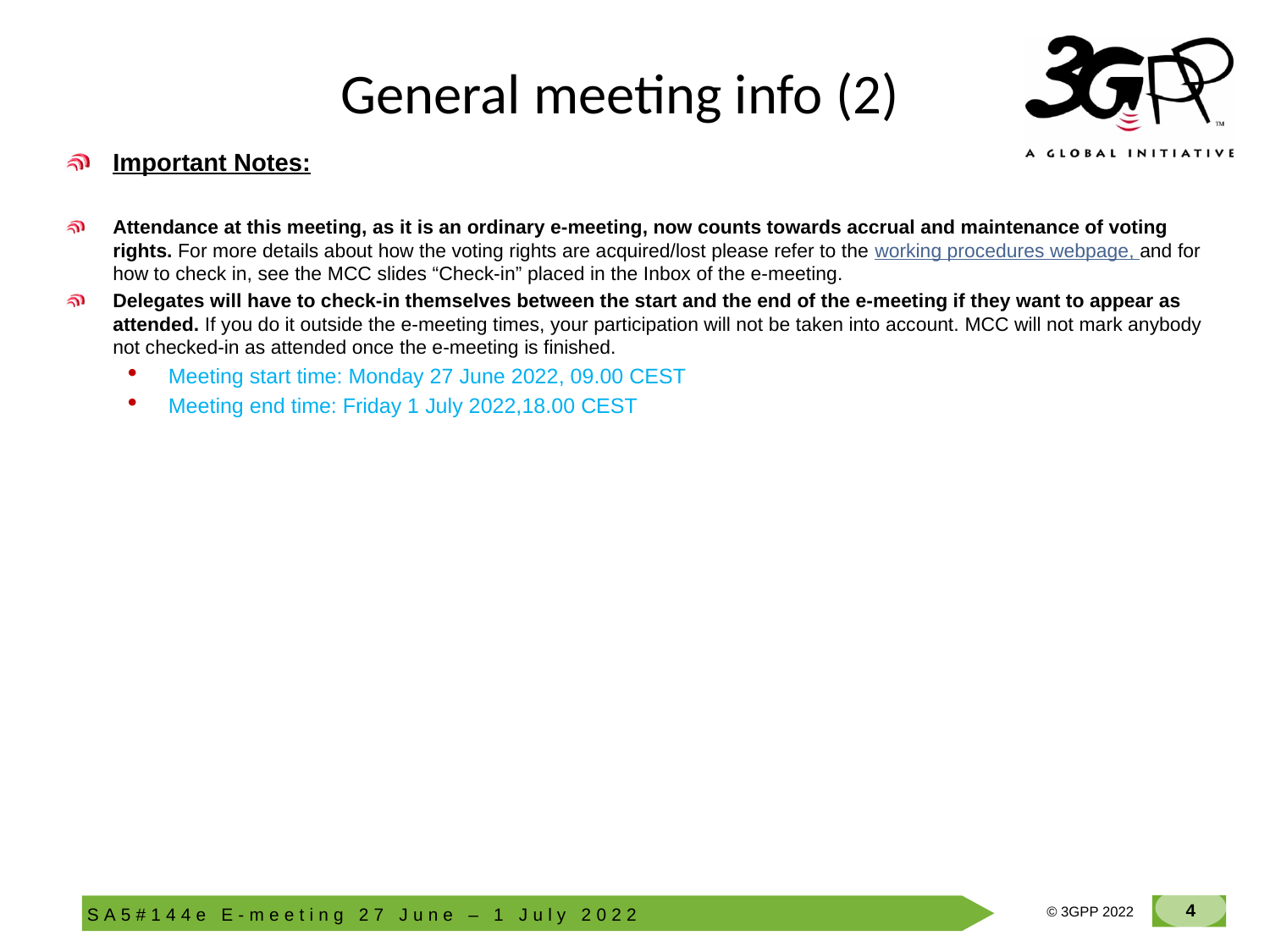

# General meeting info (2)
Important Notes:

Attendance at this meeting, as it is an ordinary e-meeting, now counts towards accrual and maintenance of voting rights. For more details about how the voting rights are acquired/lost please refer to the working procedures webpage, and for how to check in, see the MCC slides “Check-in” placed in the Inbox of the e-meeting.
Delegates will have to check-in themselves between the start and the end of the e-meeting if they want to appear as attended. If you do it outside the e-meeting times, your participation will not be taken into account. MCC will not mark anybody not checked-in as attended once the e-meeting is finished.
Meeting start time: Monday 27 June 2022, 09.00 CEST
Meeting end time: Friday 1 July 2022,18.00 CEST